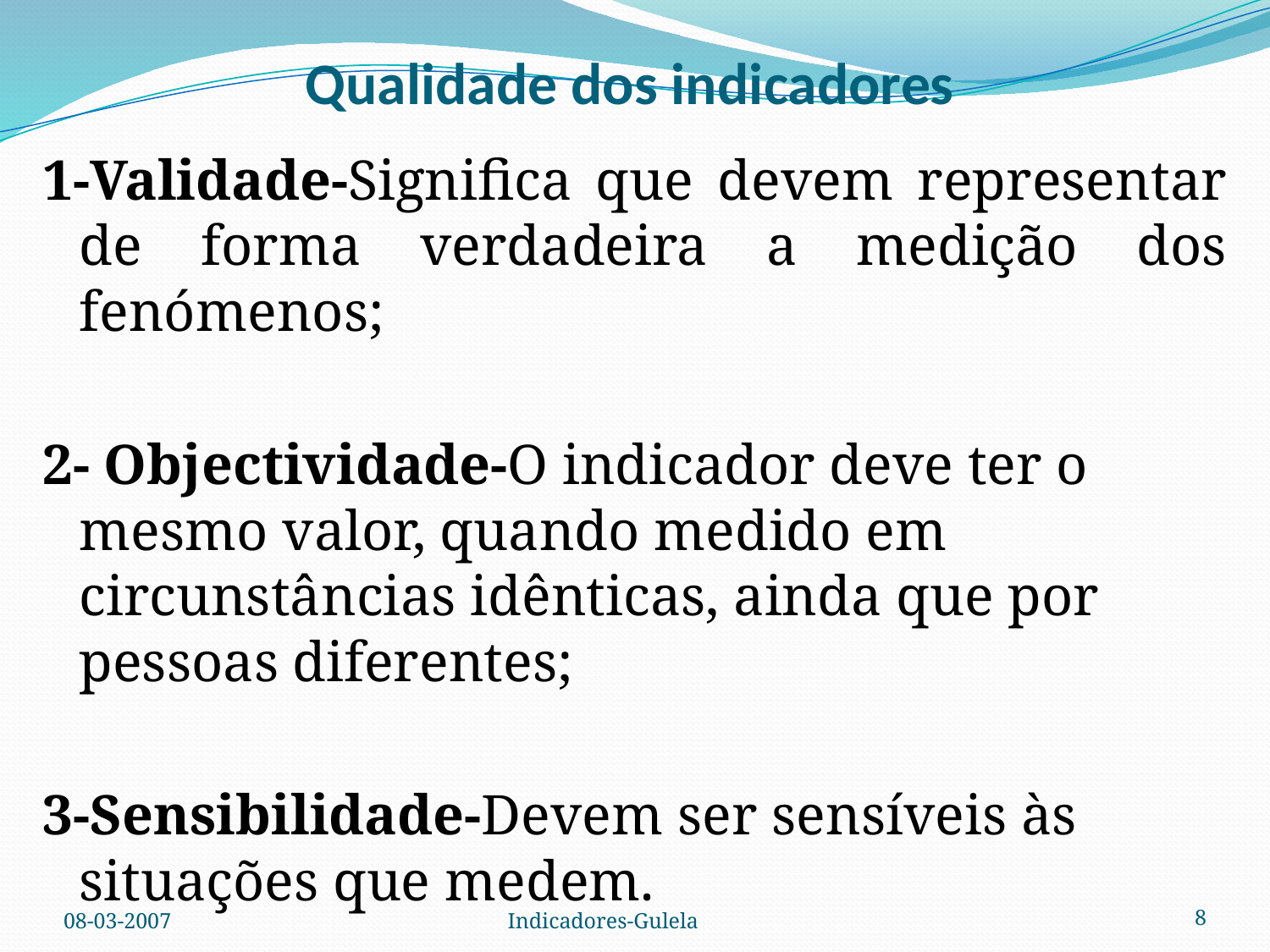

# Qualidade dos indicadores
1-Validade-Significa que devem representar de forma verdadeira a medição dos fenómenos;

2- Objectividade-O indicador deve ter o mesmo valor, quando medido em circunstâncias idênticas, ainda que por pessoas diferentes;

3-Sensibilidade-Devem ser sensíveis às situações que medem.

08-03-2007
Indicadores-Gulela
8